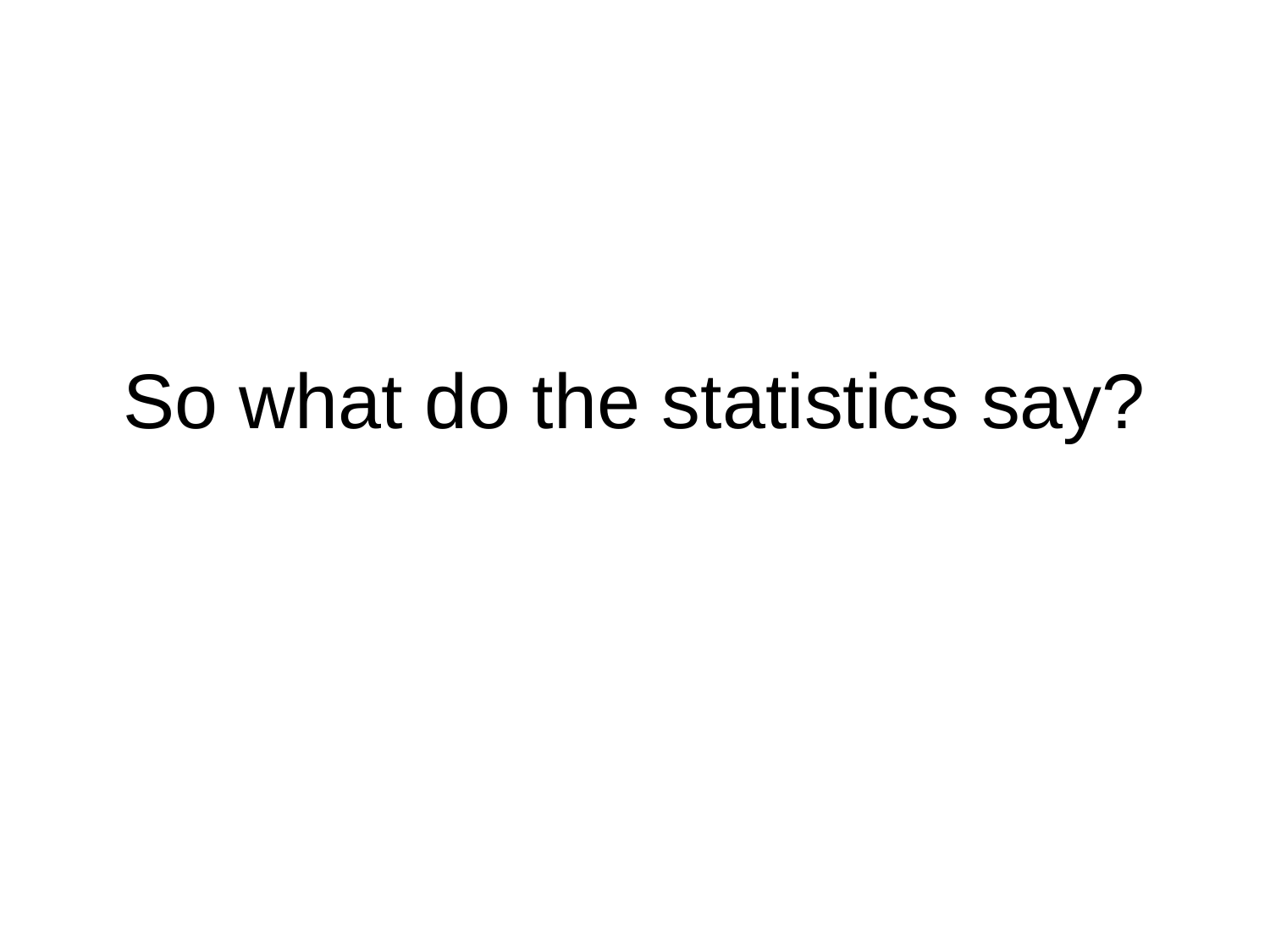

# So what do the statistics say?